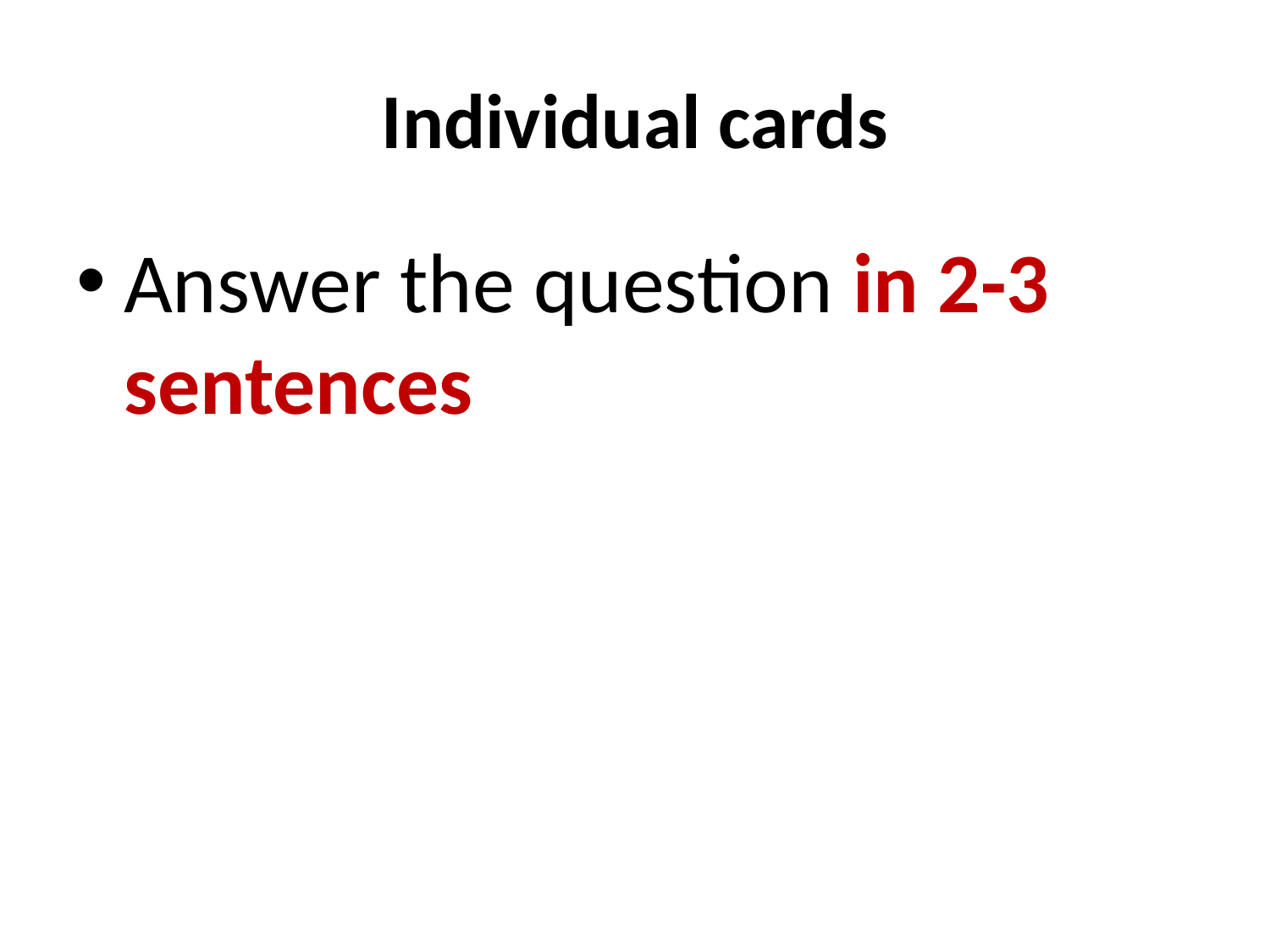

# Individual cards
Answer the question in 2-3 sentences